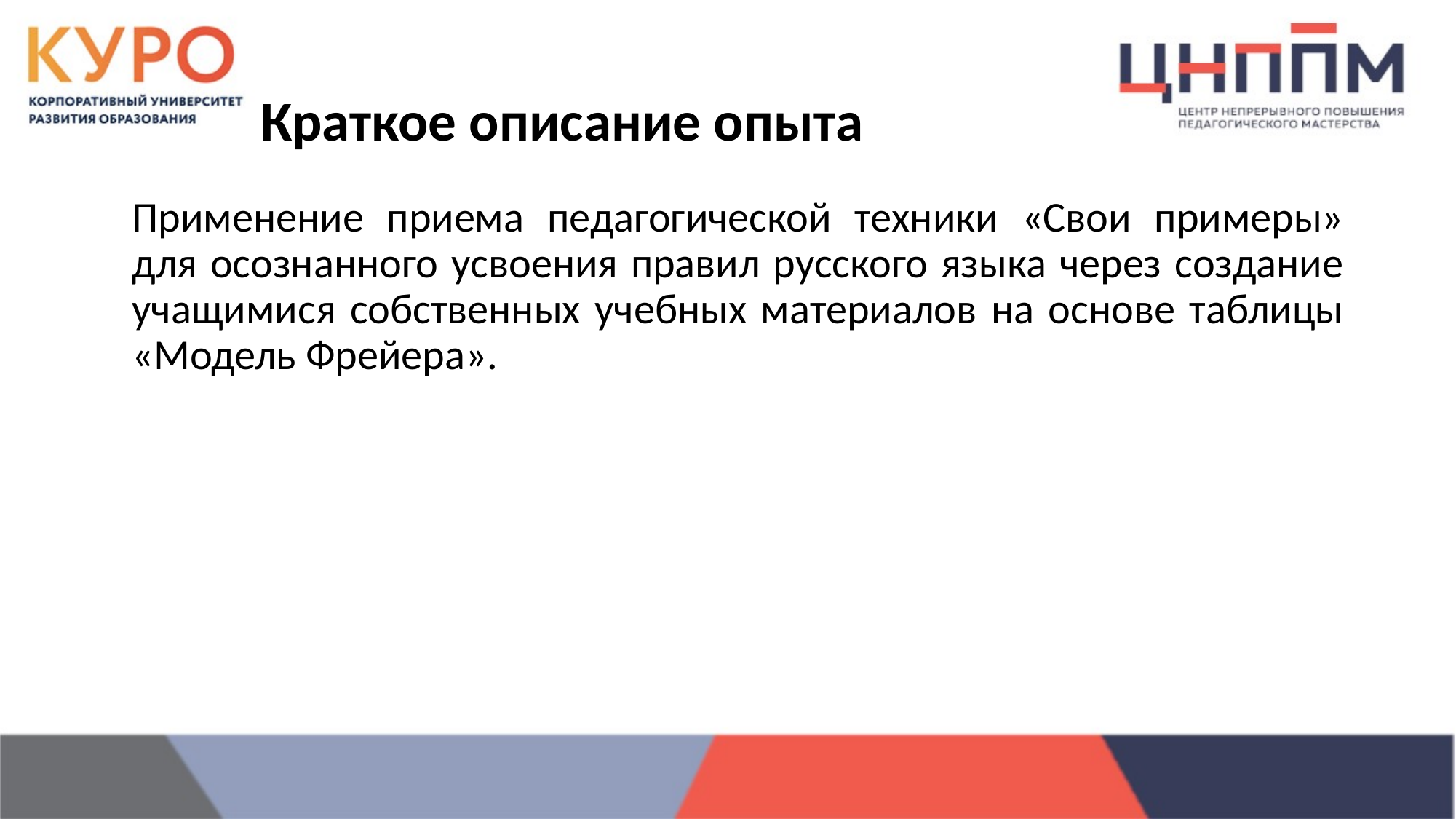

# Краткое описание опыта
Применение приема педагогической техники «Свои примеры» для осознанного усвоения правил русского языка через создание учащимися собственных учебных материалов на основе таблицы «Модель Фрейера».